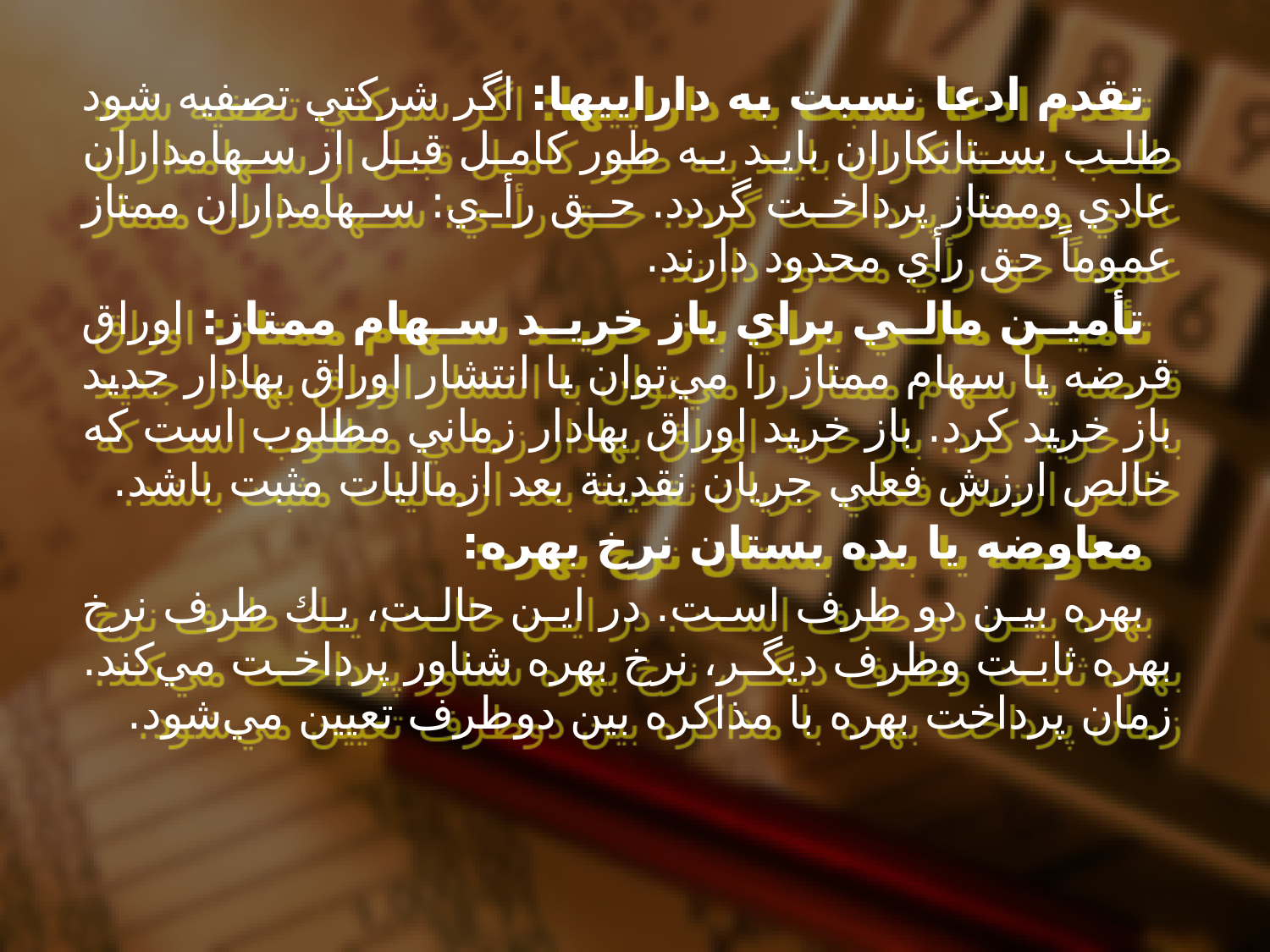

تقدم ادعا نسبت به داراييها: اگر شركتي تصفيه شود طلب بستانكاران بايد به طور كامل قبل از سهامداران عادي وممتاز پرداخت گردد. حق رأي: سهامداران ممتاز عموماً حق رأي محدود دارند.
تأمين مالي براي باز خريد سهام ممتاز: اوراق قرضه يا سهام ممتاز را مي‌توان با انتشار اوراق بهادار جديد باز خريد كرد. باز خريد اوراق بهادار زماني مطلوب است كه خالص ارزش فعلي جريان نقدينة بعد ازماليات مثبت باشد.
معاوضه يا بده بستان نرخ بهره:
بهره بين دو طرف است. در اين حالت، يك طرف نرخ بهره ثابت وطرف ديگر، نرخ بهره شناور پرداخت مي‌كند. زمان پرداخت بهره با مذاكره بين دوطرف تعيين مي‌شود.